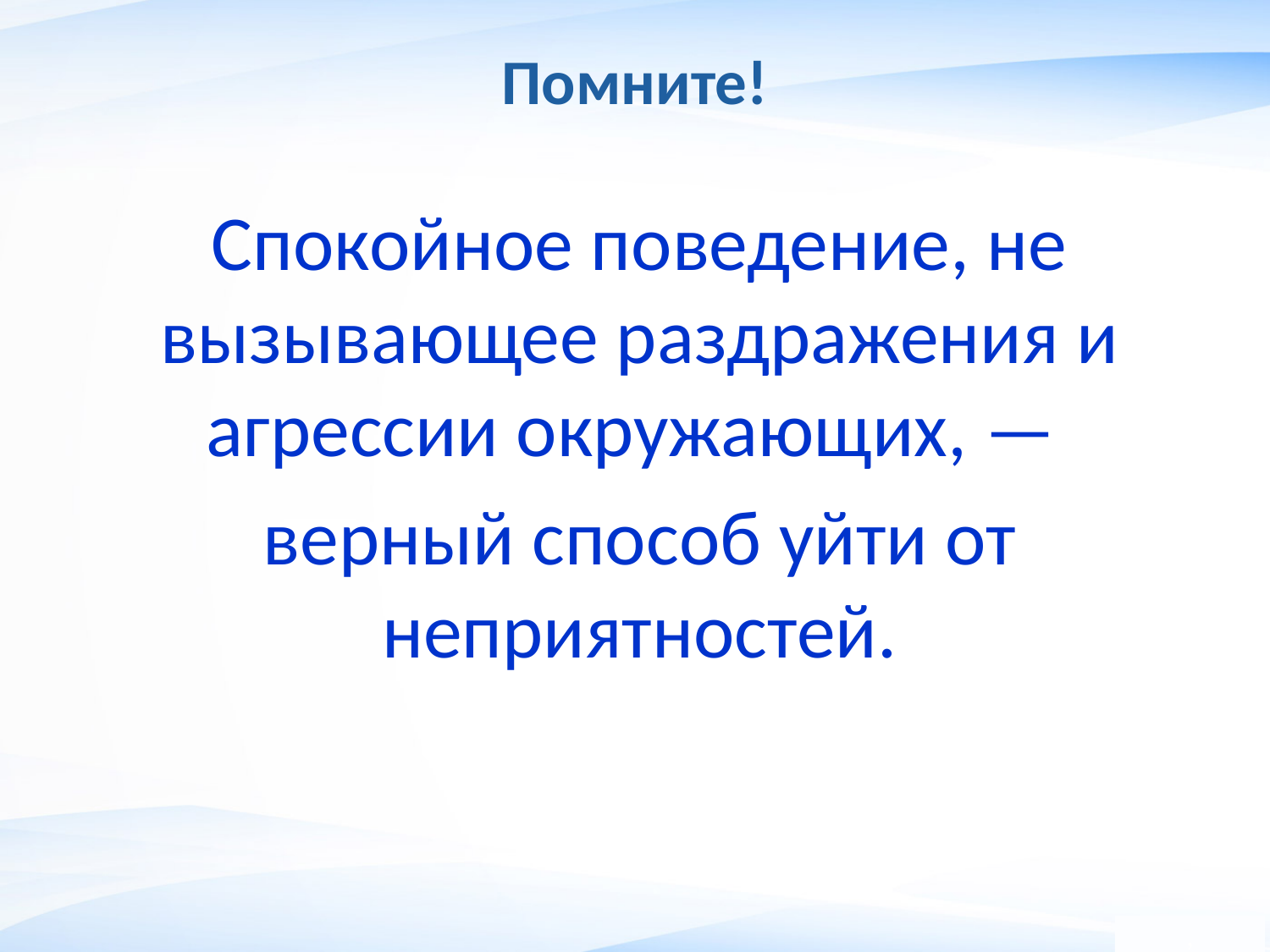

# Помните!
Спокойное поведение, не вызывающее раздражения и агрессии окружающих, —
верный способ уйти от неприятностей.
,